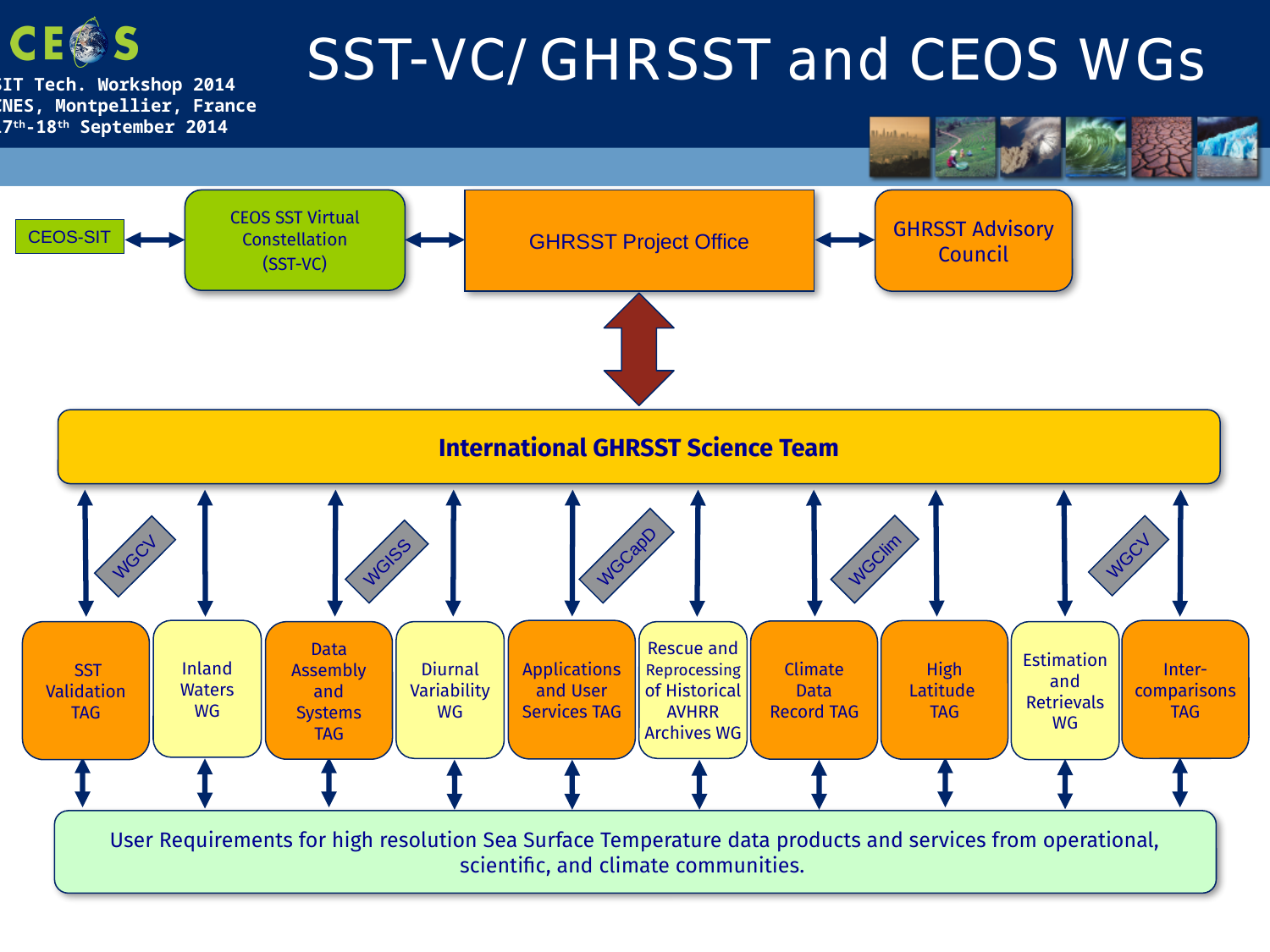

SST-VC/GHRSST and CEOS WGs
CEOS SST Virtual Constellation
(SST-VC)
GHRSST Project Office
GHRSST Advisory Council
CEOS-SIT

International GHRSST Science Team

WGCV
WGCapD
WGCV
WGClim
WGISS
Inland Waters WG
Applications and User Services TAG
Inter-comparisons TAG
High Latitude  TAG
Climate Data Record TAG
Data Assembly and Systems TAG
Estimation and Retrievals WG
 SST Validation TAG
Diurnal Variability WG
Rescue and Reprocessing of Historical AVHRR Archives WG

User Requirements for high resolution Sea Surface Temperature data products and services from operational, scientific, and climate communities.